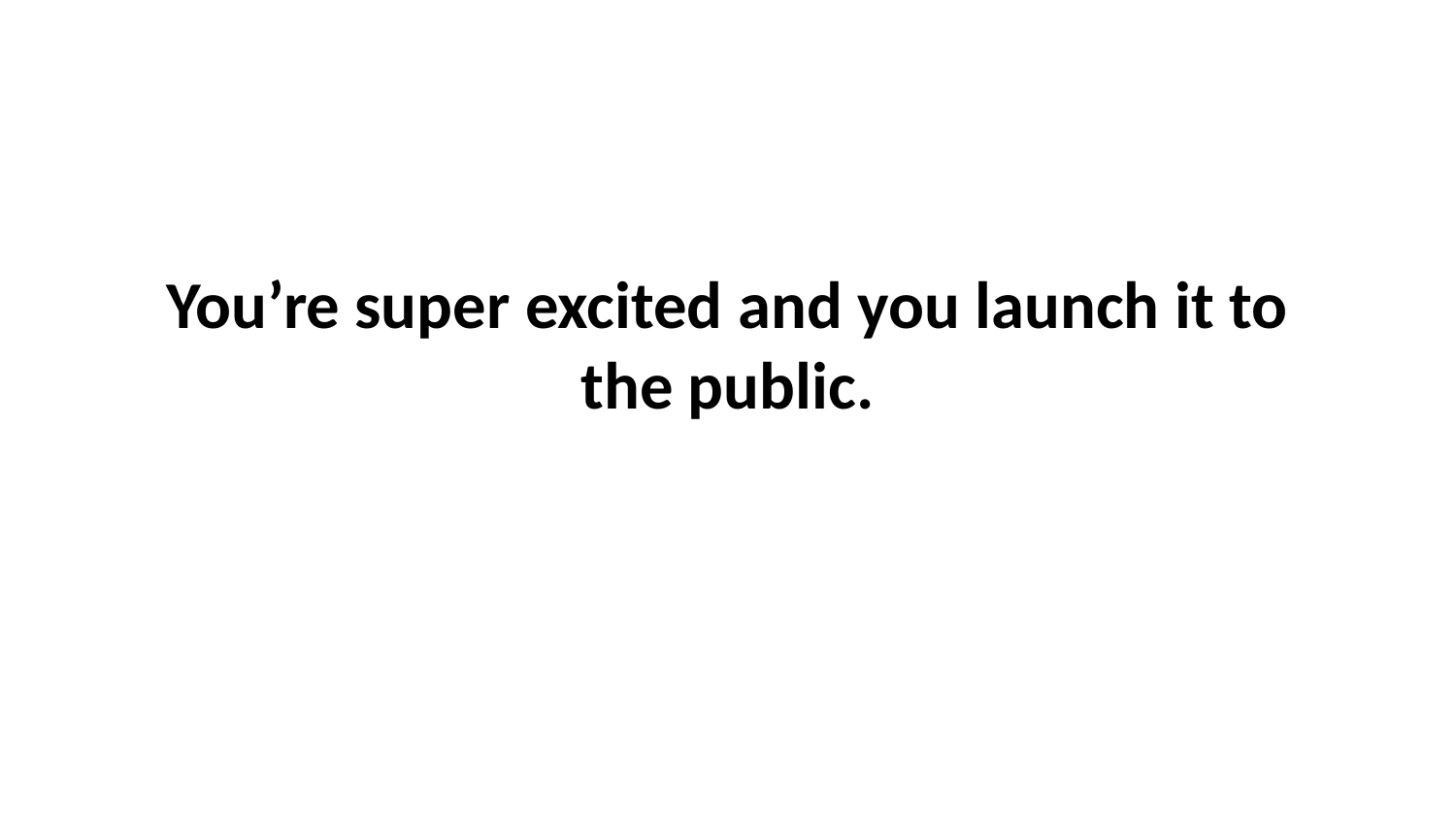

# You’re super excited and you launch it to the public.